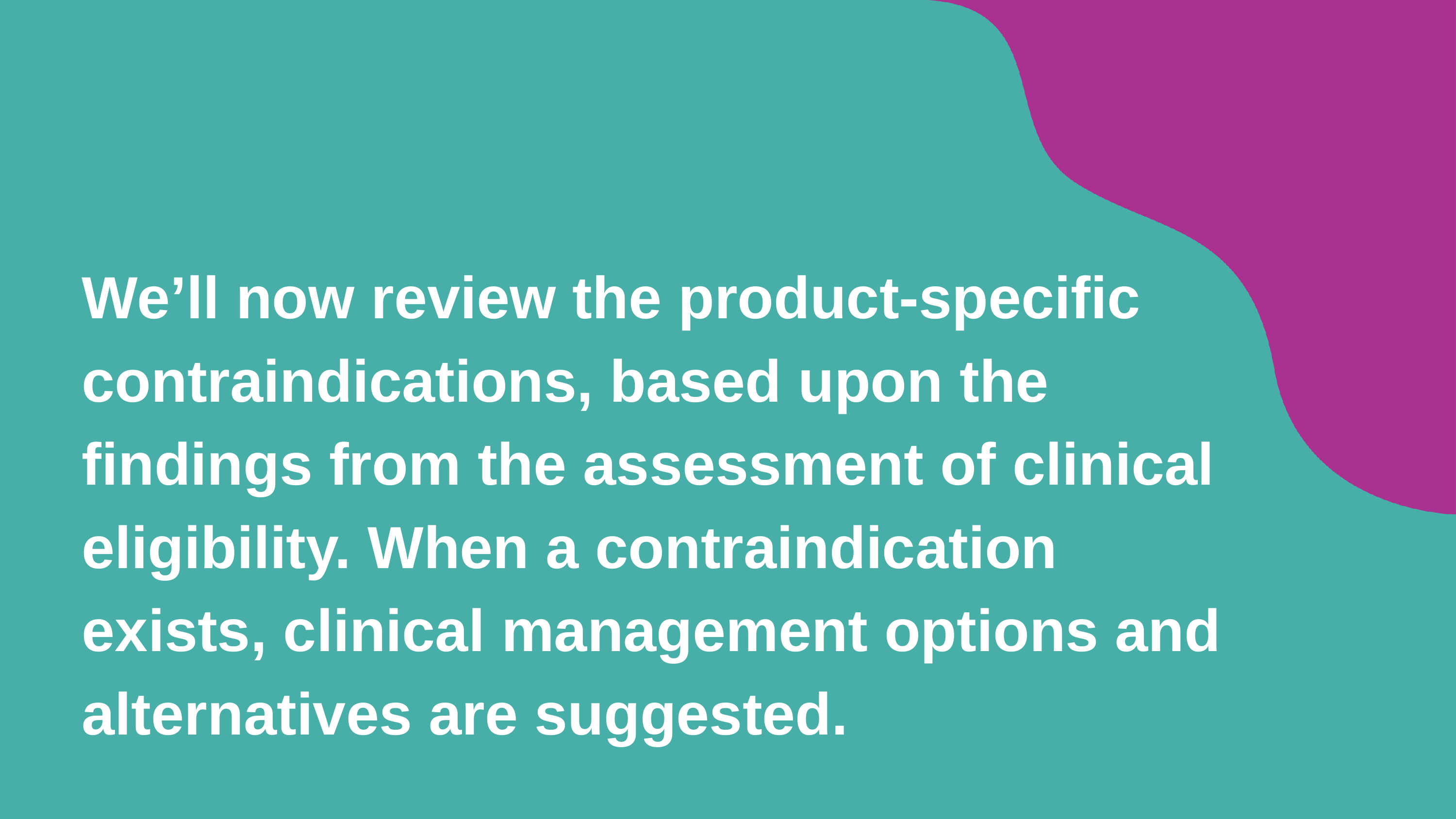

We’ll now review the product-specific contraindications, based upon the findings from the assessment of clinical eligibility. When a contraindication exists, clinical management options and alternatives are suggested.